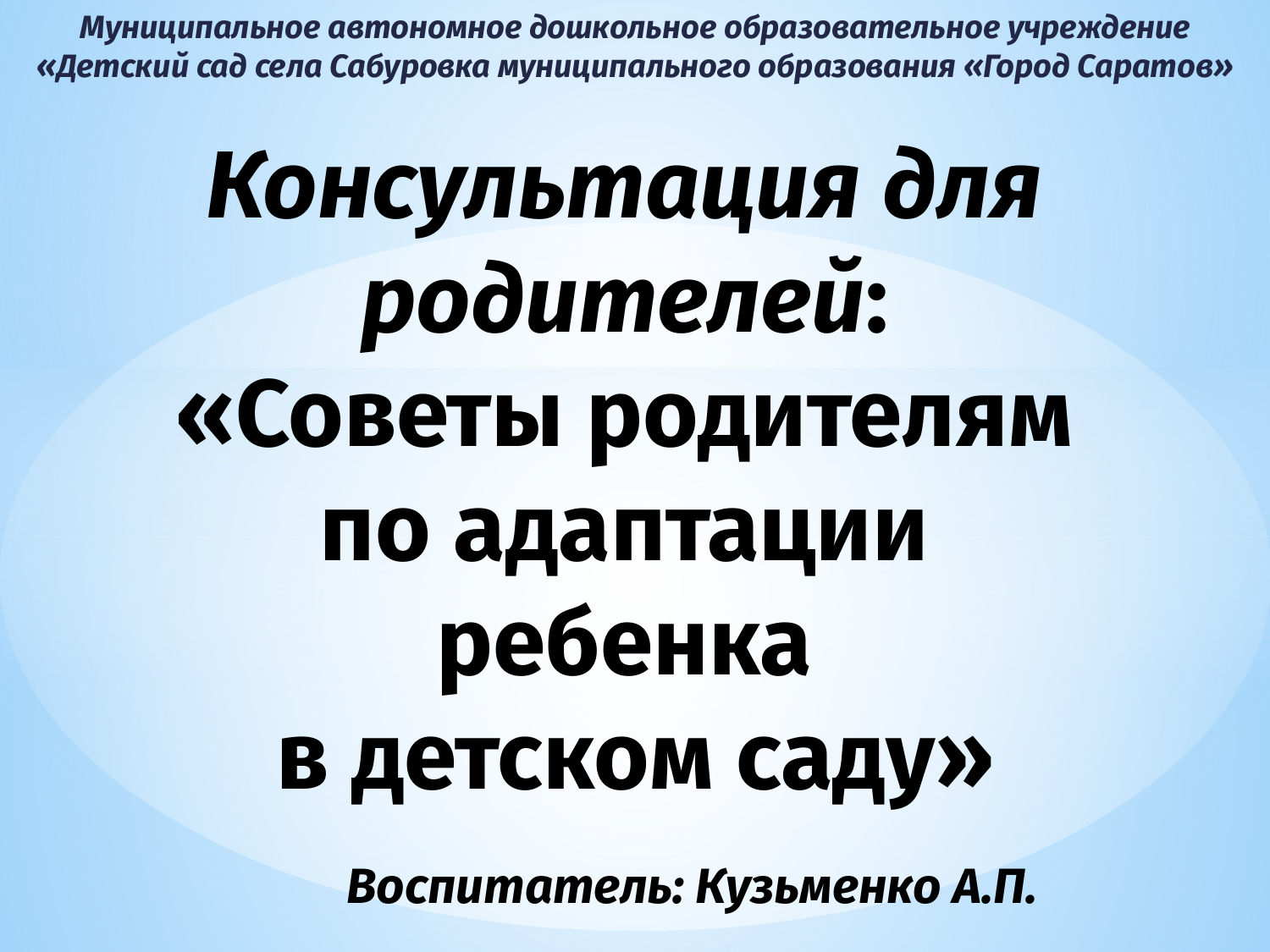

Муниципальное автономное дошкольное образовательное учреждение «Детский сад села Сабуровка муниципального образования «Город Саратов»
# Консультация для родителей: «Советы родителям по адаптации ребенка в детском саду» Воспитатель: Кузьменко А.П.